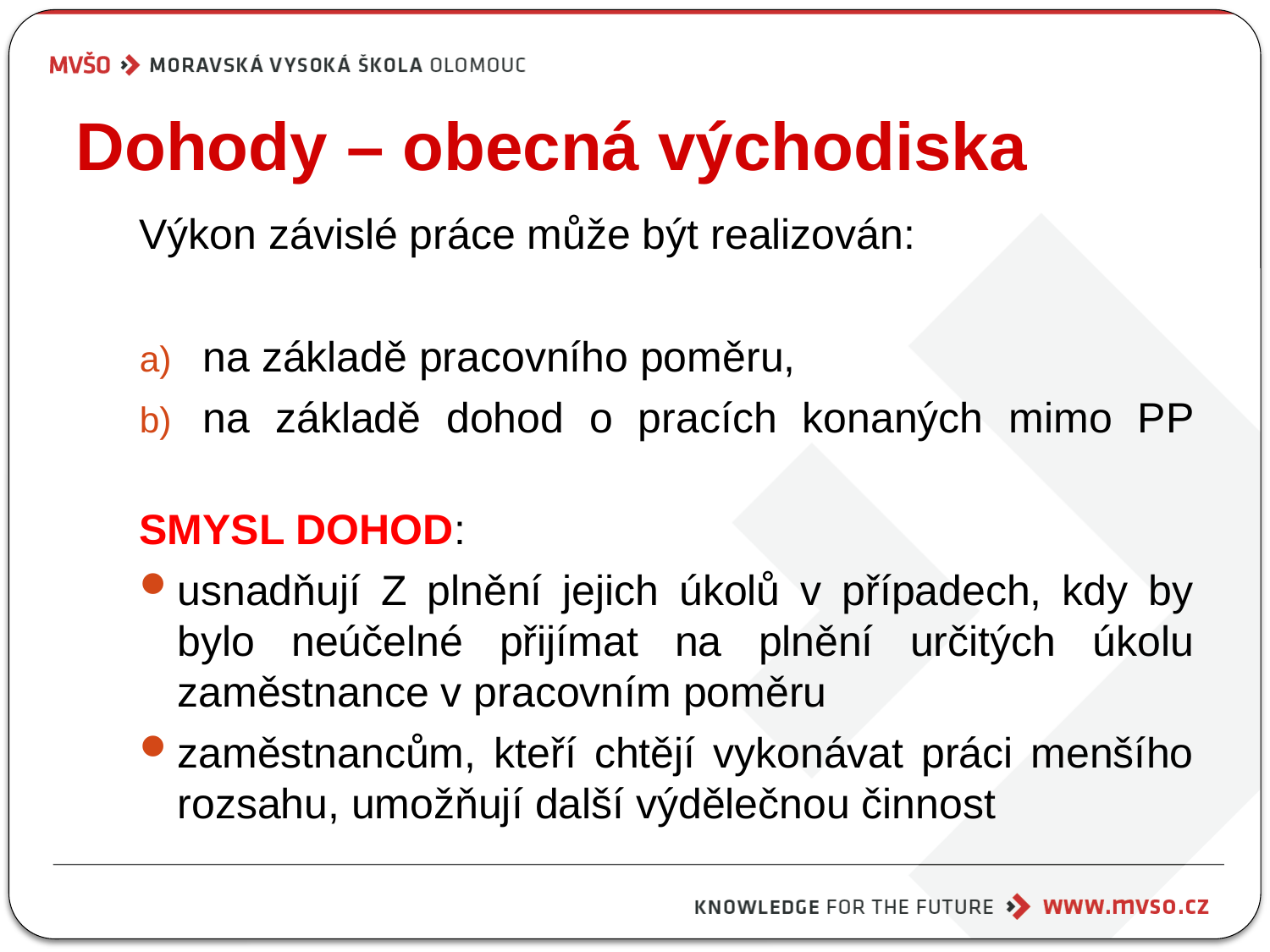

# Dohody – obecná východiska
Výkon závislé práce může být realizován:

na základě pracovního poměru,
na základě dohod o pracích konaných mimo PP
SMYSL DOHOD:
usnadňují Z plnění jejich úkolů v případech, kdy by bylo neúčelné přijímat na plnění určitých úkolu zaměstnance v pracovním poměru
zaměstnancům, kteří chtějí vykonávat práci menšího rozsahu, umožňují další výdělečnou činnost